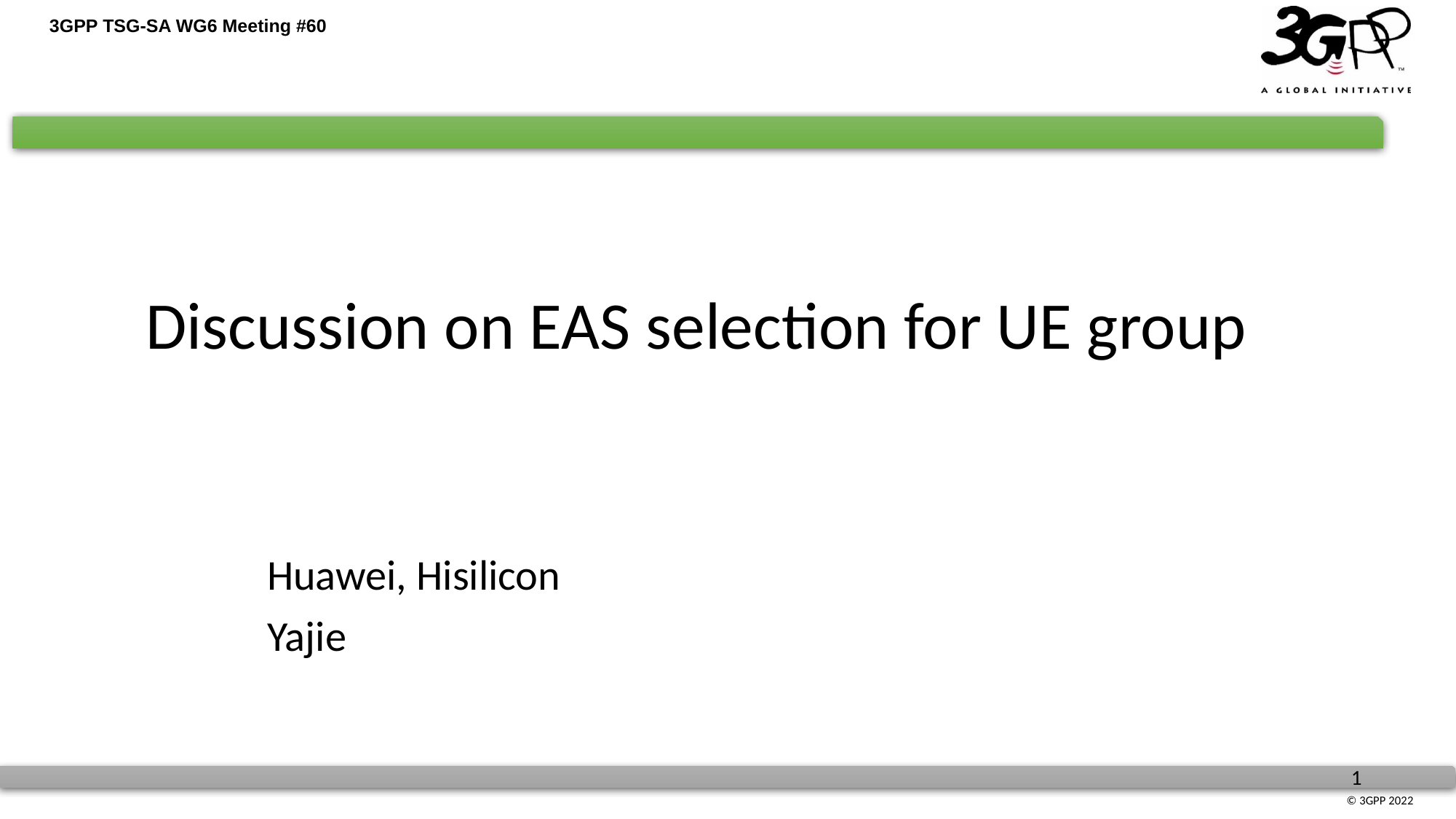

# Discussion on EAS selection for UE group
Huawei, Hisilicon
Yajie